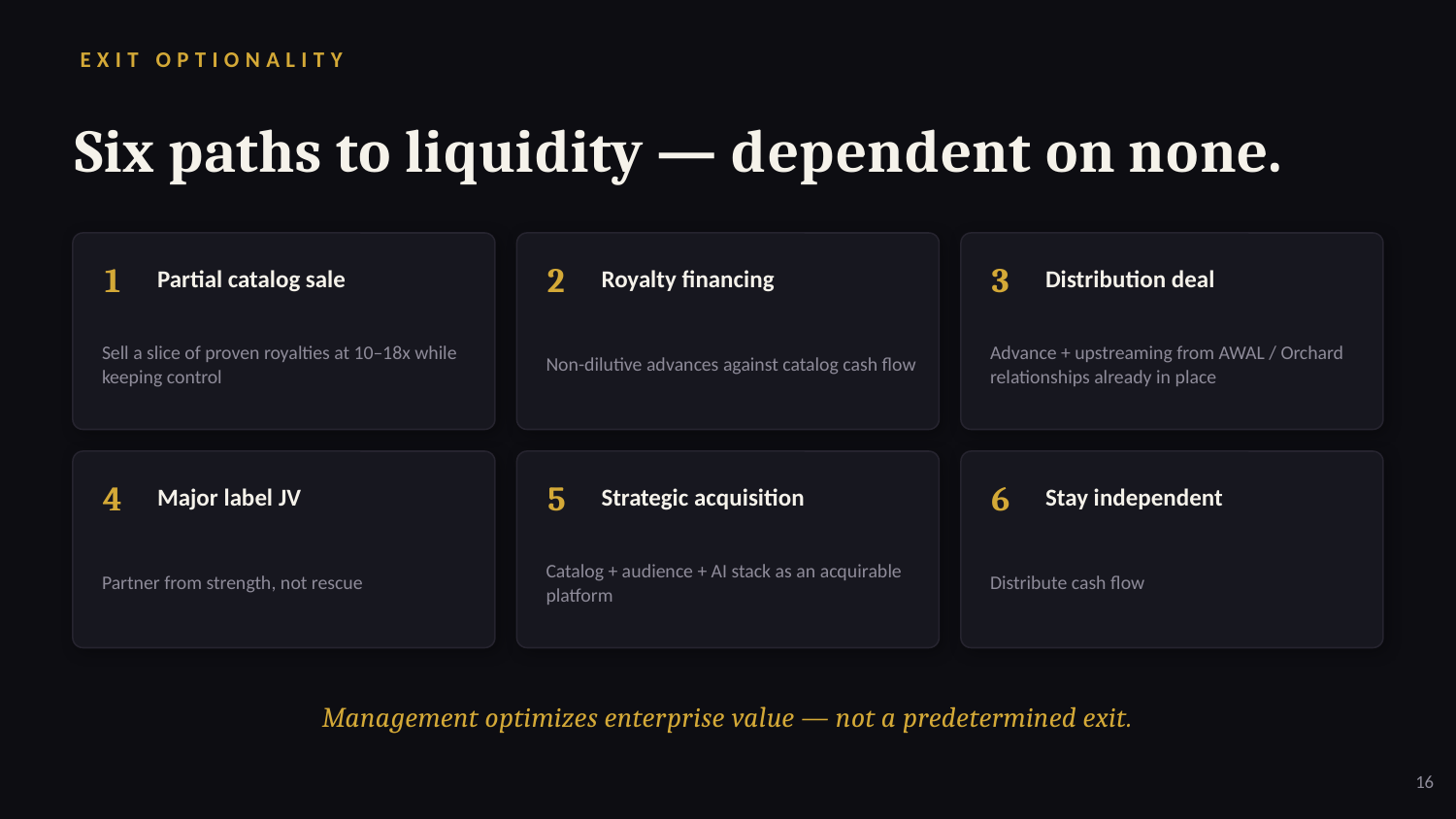

EXIT OPTIONALITY
Six paths to liquidity — dependent on none.

1
2
3
Partial catalog sale
Royalty financing
Distribution deal
Sell a slice of proven royalties at 10–18x while keeping control
Non-dilutive advances against catalog cash flow
Advance + upstreaming from AWAL / Orchard relationships already in place

4
5
6
Major label JV
Strategic acquisition
Stay independent
Partner from strength, not rescue
Catalog + audience + AI stack as an acquirable platform
Distribute cash flow
Management optimizes enterprise value — not a predetermined exit.
16